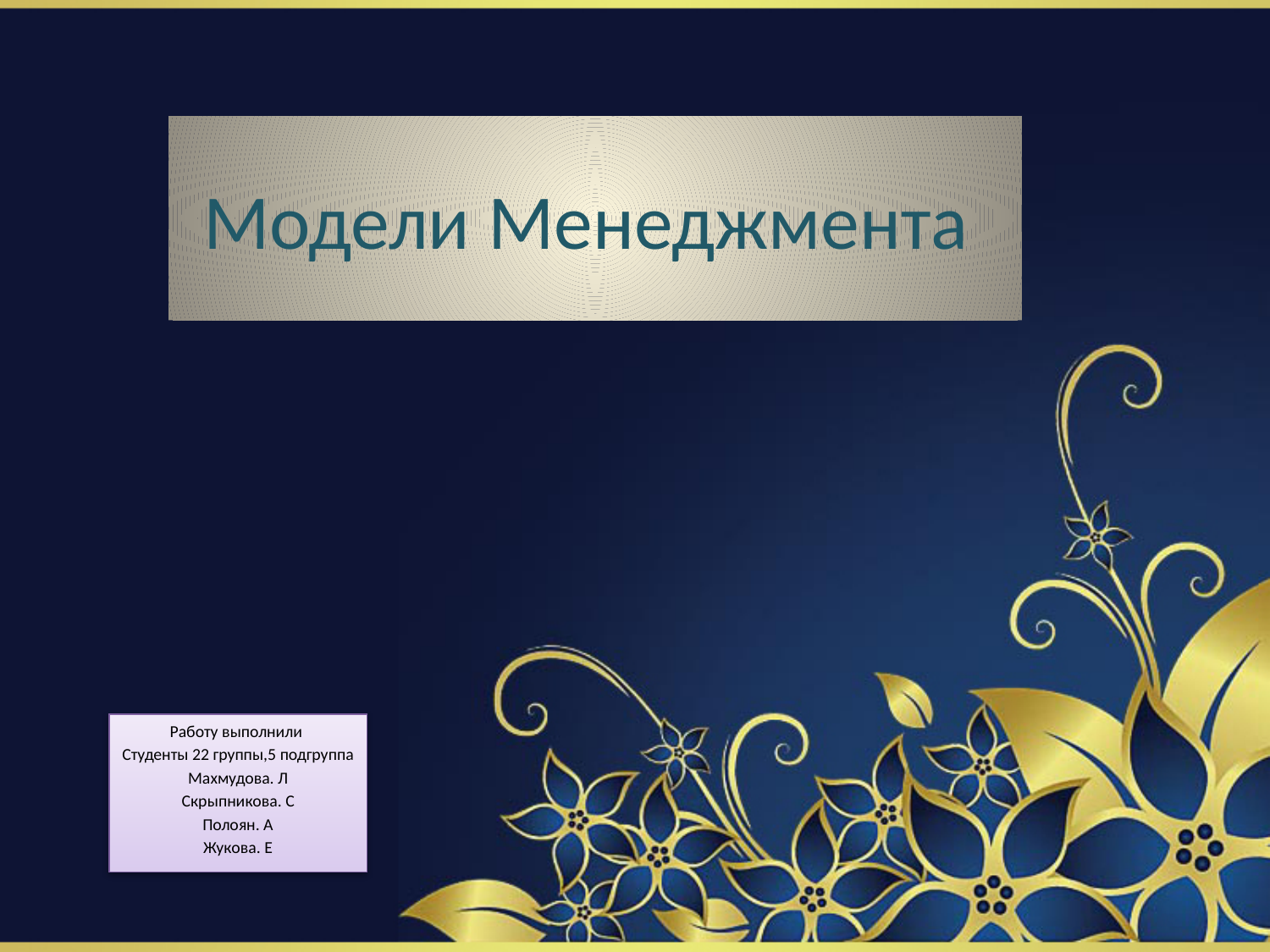

# Модели Менеджмента
Работу выполнили
Студенты 22 группы,5 подгруппа
Махмудова. Л
Скрыпникова. С
Полоян. А
Жукова. Е